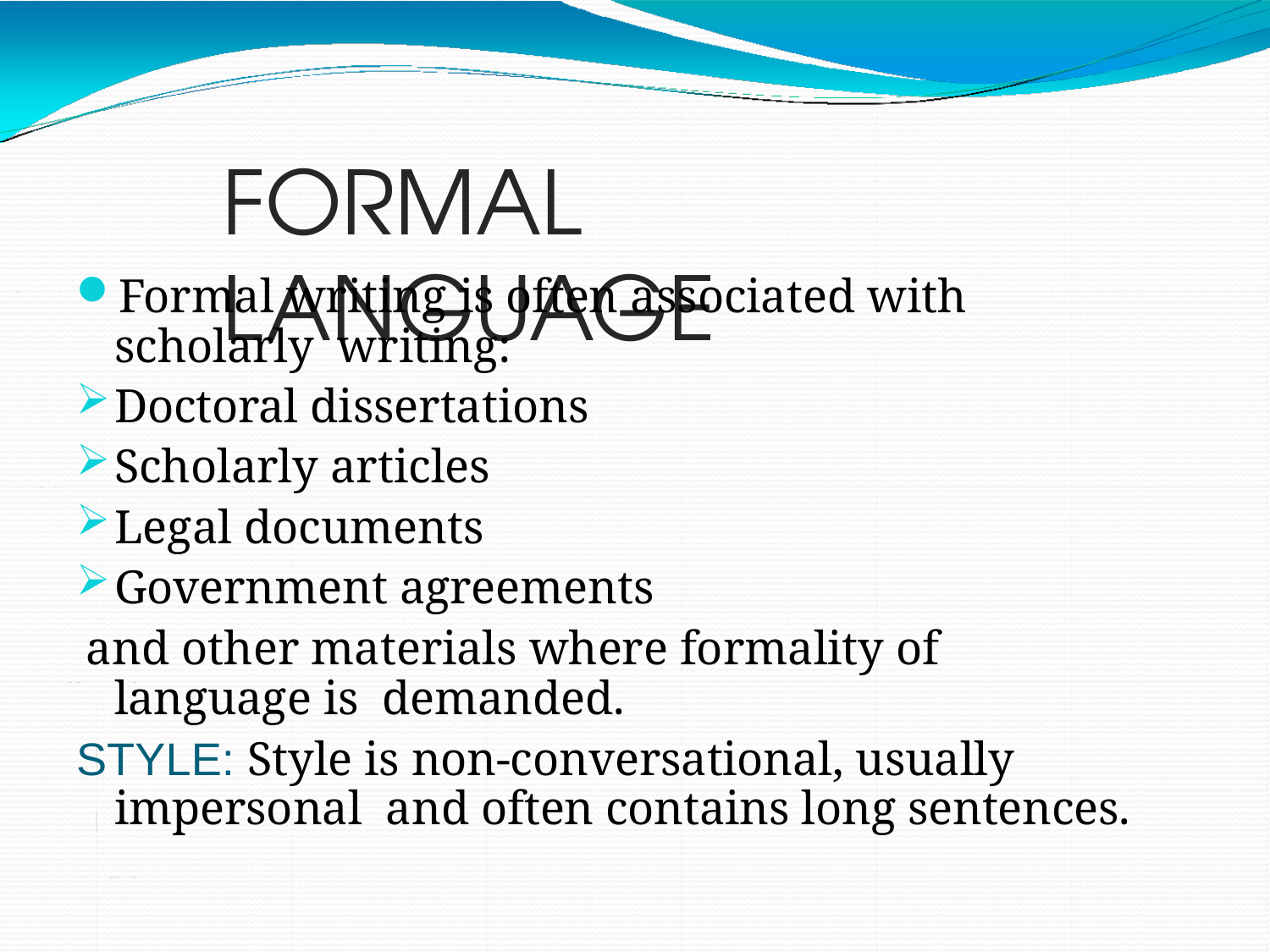

# FORMAL LANGUAGE
Formal writing is often associated with scholarly  writing:
Doctoral dissertations
Scholarly articles
Legal documents
Government agreements
and other materials where formality of language is  demanded.
STYLE: Style is non-conversational, usually impersonal  and often contains long sentences.